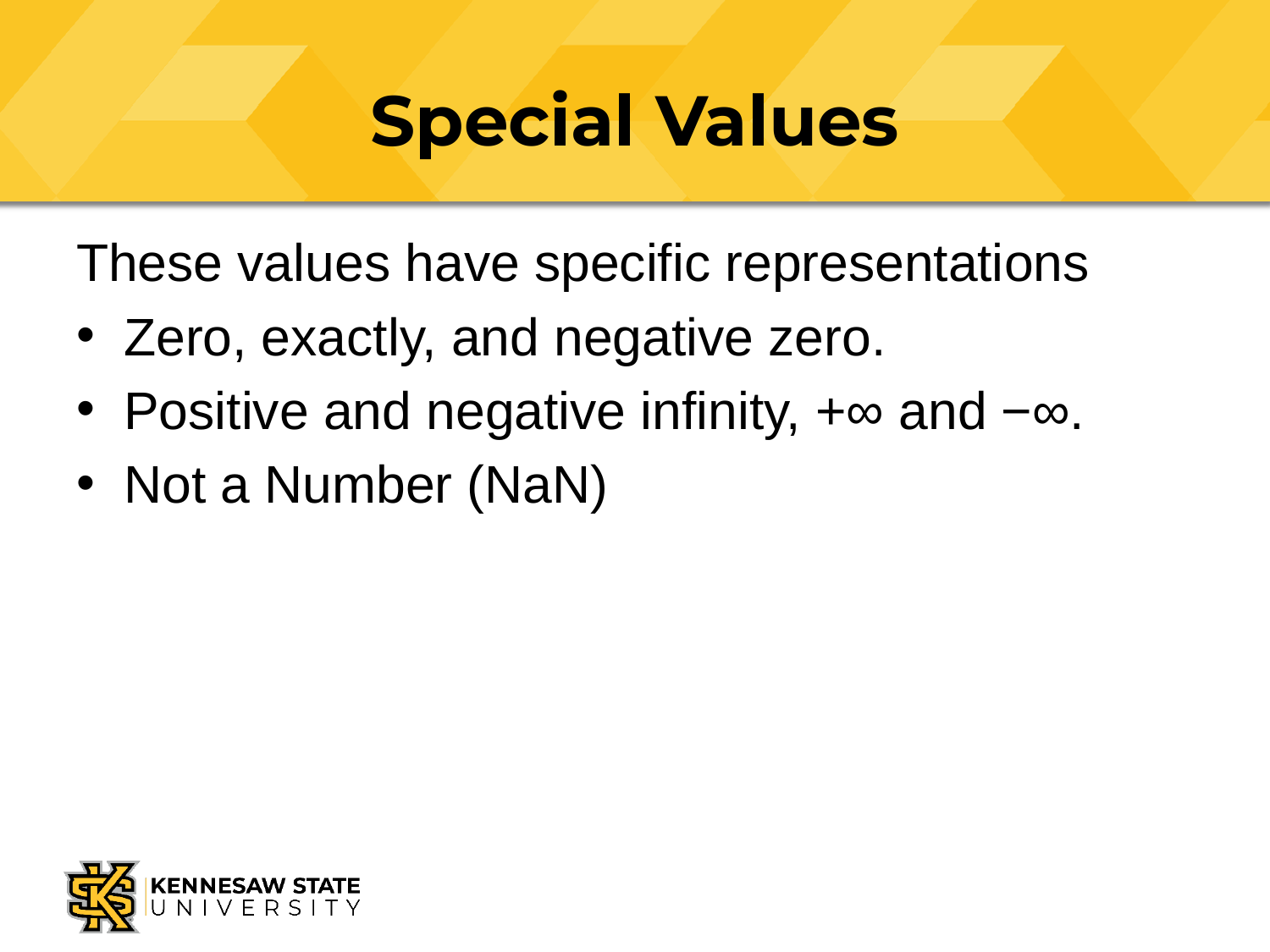

# Special Values
These values have specific representations
Zero, exactly, and negative zero.
Positive and negative infinity, +∞ and −∞.
Not a Number (NaN)